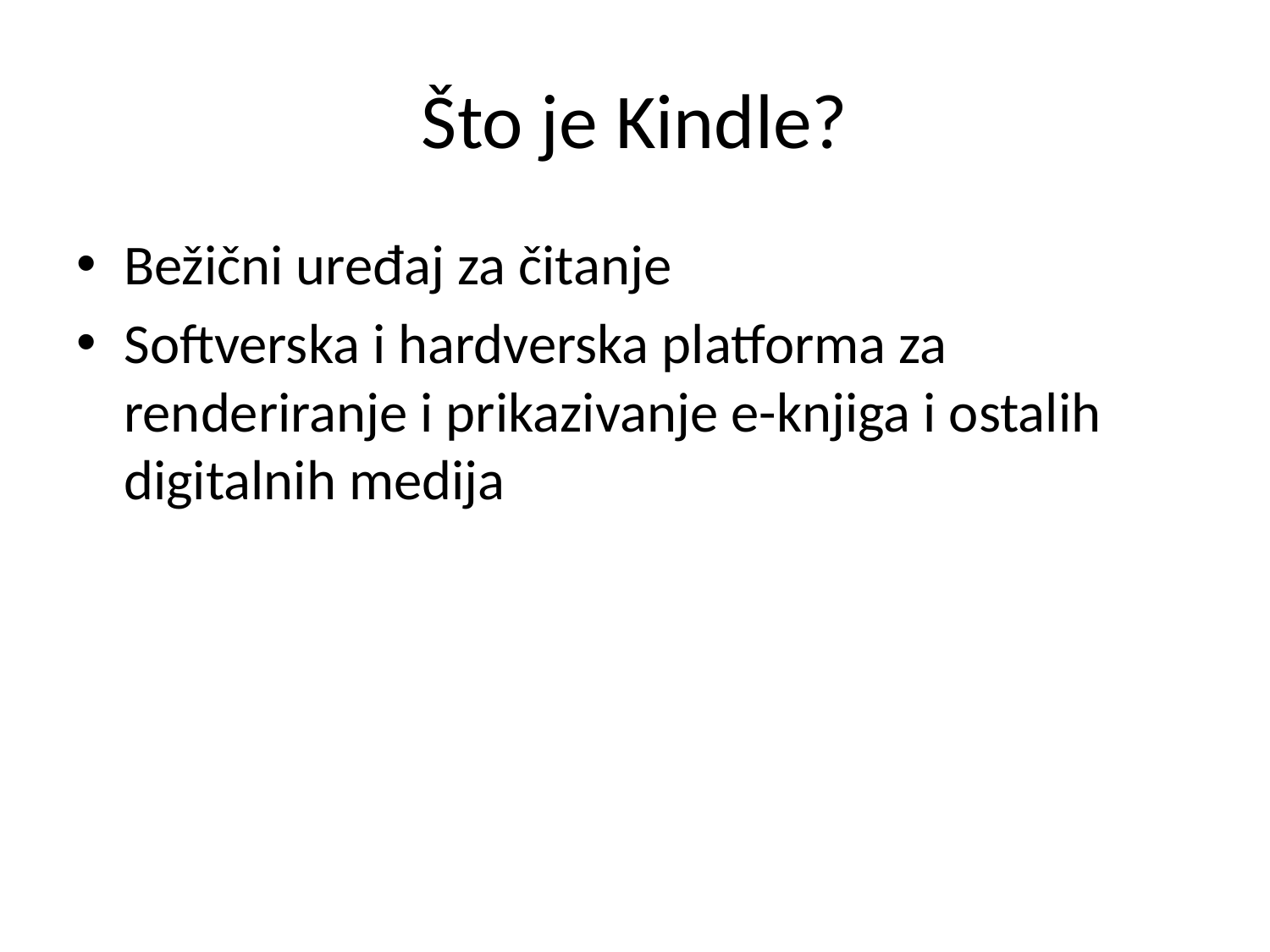

# Što je Kindle?
Bežični uređaj za čitanje
Softverska i hardverska platforma za renderiranje i prikazivanje e-knjiga i ostalih digitalnih medija